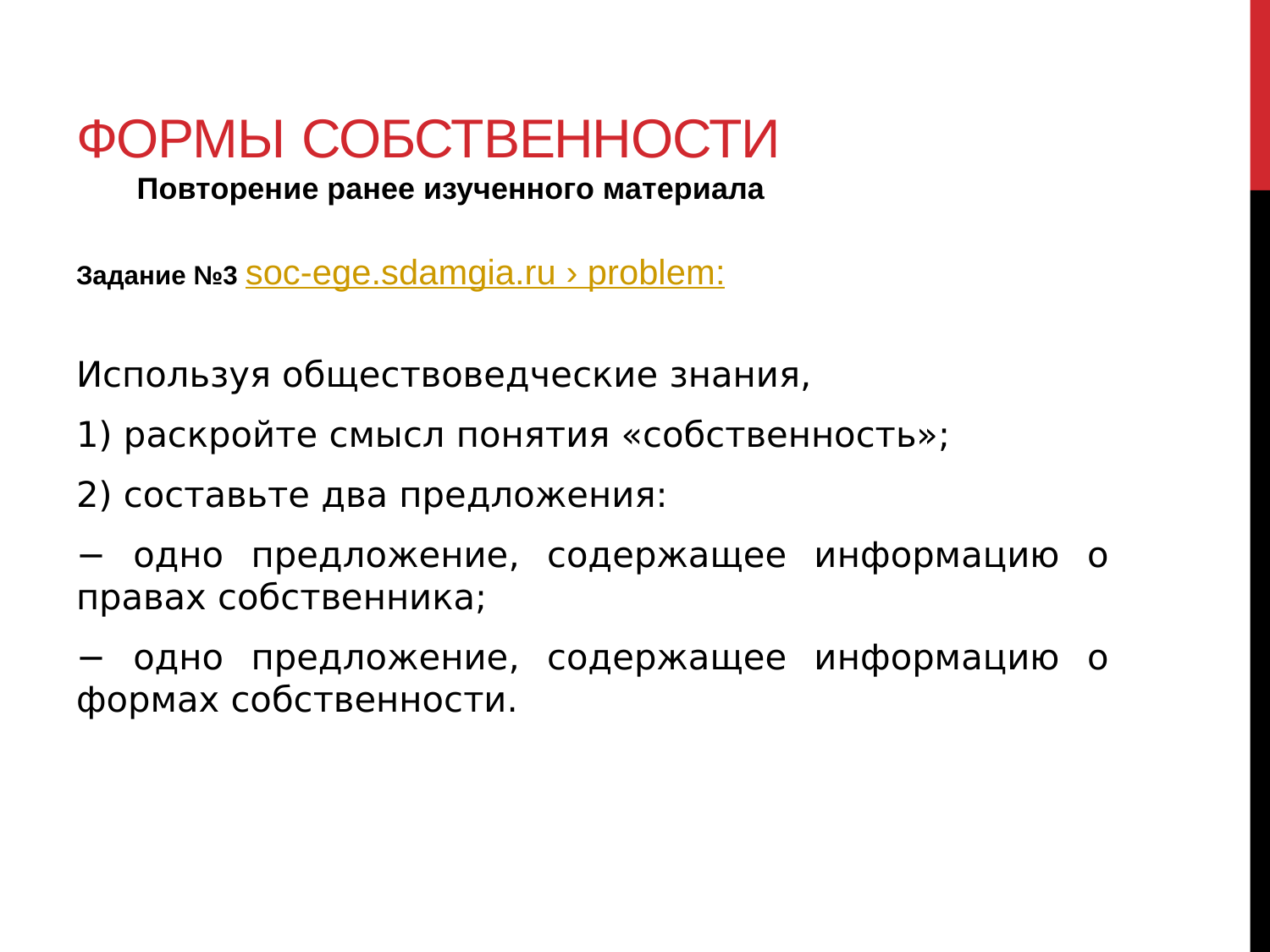

# формы собственности Повторение ранее изученного материала
Задание №3 soc-ege.sdamgia.ru › problem:
Используя обществоведческие знания,
1) раскройте смысл понятия «собственность»;
2) составьте два предложения:
− одно предложение, содержащее информацию о правах собственника;
− одно предложение, содержащее информацию о формах собственности.